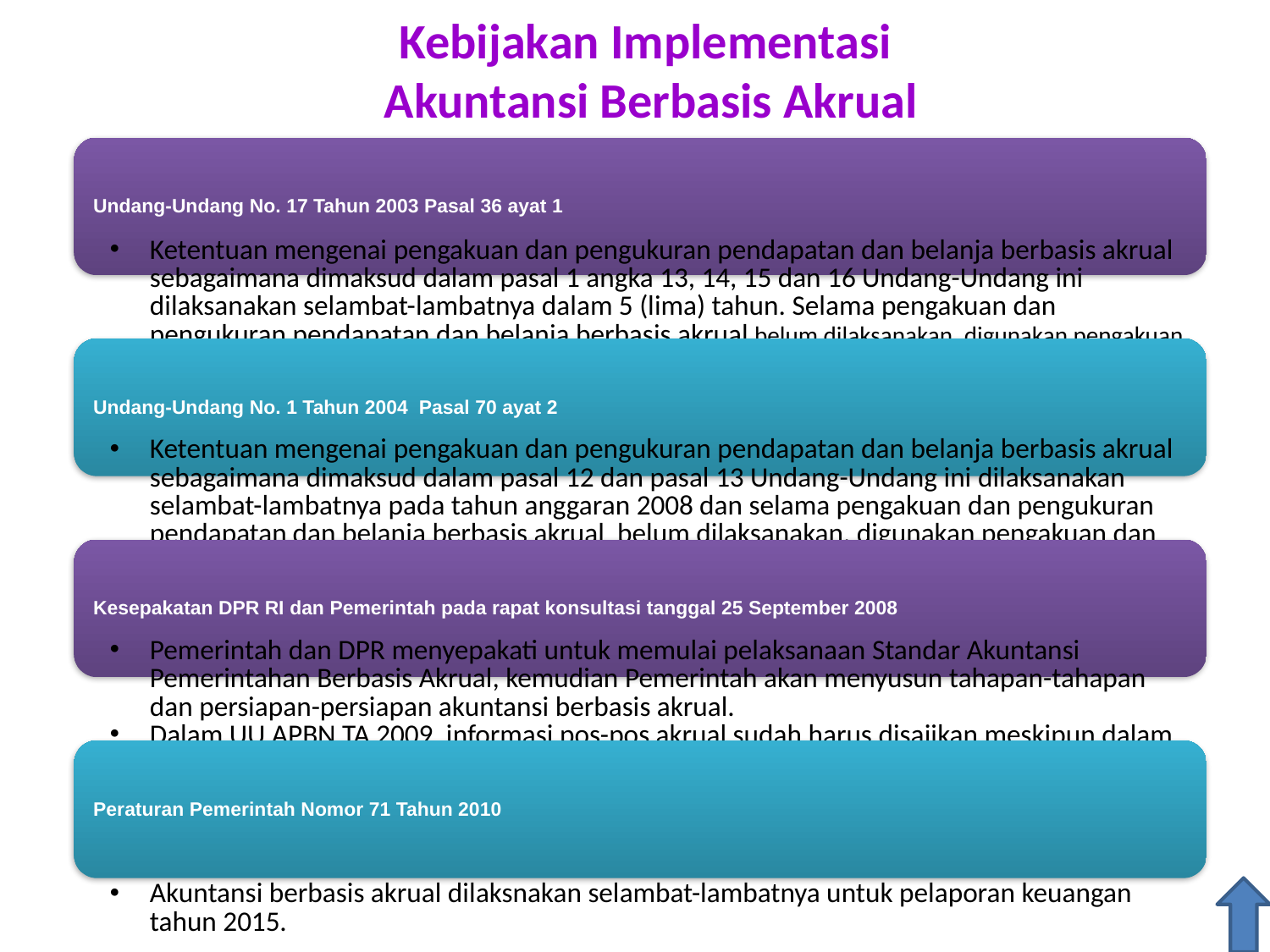

# Kebijakan Implementasi Akuntansi Berbasis Akrual
Undang-Undang No. 17 Tahun 2003 Pasal 36 ayat 1
Ketentuan mengenai pengakuan dan pengukuran pendapatan dan belanja berbasis akrual sebagaimana dimaksud dalam pasal 1 angka 13, 14, 15 dan 16 Undang-Undang ini dilaksanakan selambat-lambatnya dalam 5 (lima) tahun. Selama pengakuan dan pengukuran pendapatan dan belanja berbasis akrual belum dilaksanakan, digunakan pengakuan dan pengukuran berbasis kas.
Undang-Undang No. 1 Tahun 2004  Pasal 70 ayat 2
Kesepakatan DPR RI dan Pemerintah pada rapat konsultasi tanggal 25 September 2008
Ketentuan mengenai pengakuan dan pengukuran pendapatan dan belanja berbasis akrual sebagaimana dimaksud dalam pasal 12 dan pasal 13 Undang-Undang ini dilaksanakan selambat-lambatnya pada tahun anggaran 2008 dan selama pengakuan dan pengukuran pendapatan dan belanja berbasis akrual  belum dilaksanakan, digunakan pengakuan dan pengukuran berbasis kas.
Pemerintah dan DPR menyepakati untuk memulai pelaksanaan Standar Akuntansi Pemerintahan Berbasis Akrual, kemudian Pemerintah akan menyusun tahapan-tahapan dan persiapan-persiapan akuntansi berbasis akrual.
Dalam UU APBN TA 2009, informasi pos-pos akrual sudah harus disajikan meskipun dalam bentuk lampiran *(suplementary document).
Peraturan Pemerintah Nomor 71 Tahun 2010
Akuntansi berbasis akrual dilaksnakan selambat-lambatnya untuk pelaporan keuangan tahun 2015.